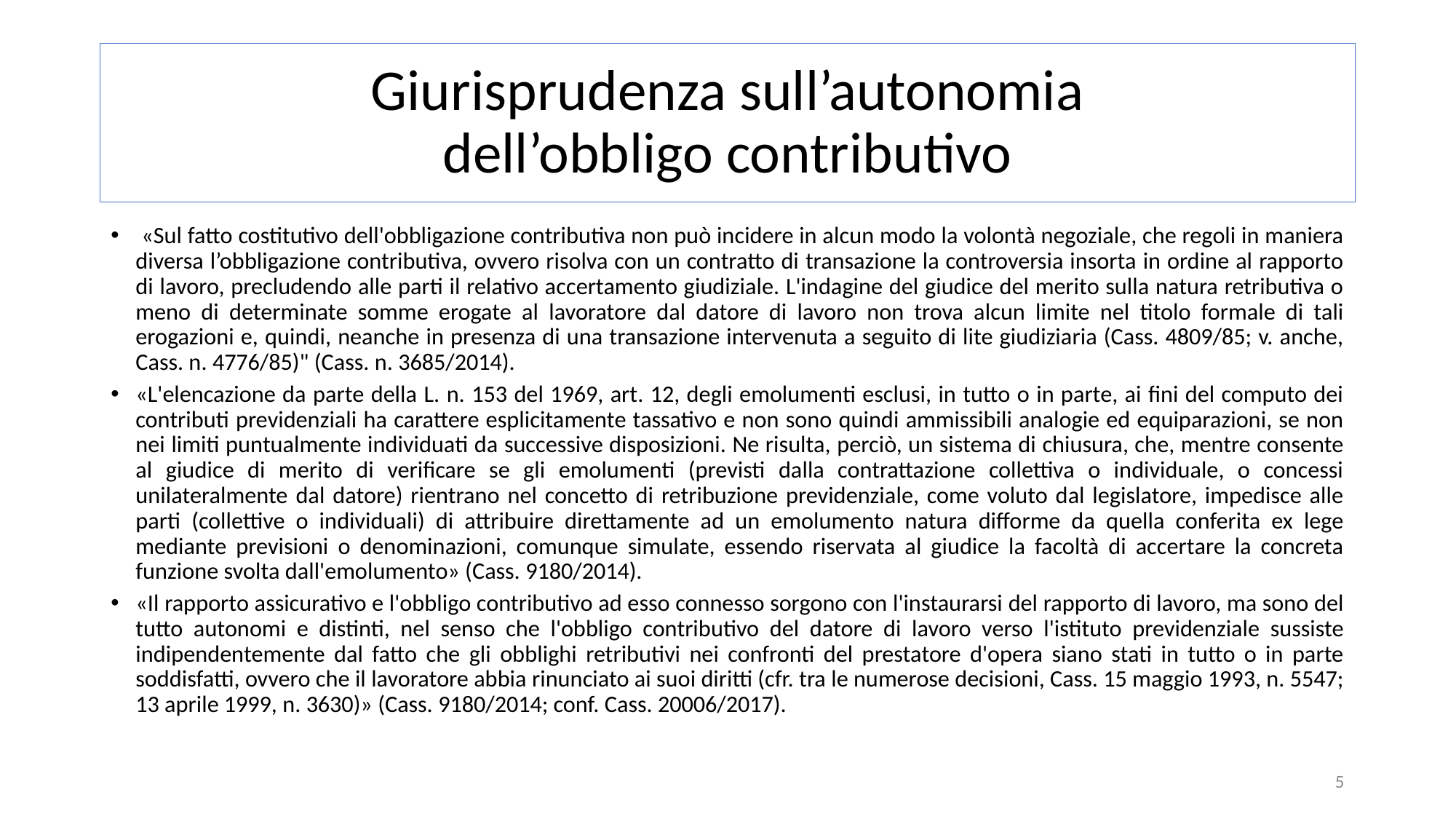

# Giurisprudenza sull’autonomia dell’obbligo contributivo
 «Sul fatto costitutivo dell'obbligazione contributiva non può incidere in alcun modo la volontà negoziale, che regoli in maniera diversa l’obbligazione contributiva, ovvero risolva con un contratto di transazione la controversia insorta in ordine al rapporto di lavoro, precludendo alle parti il relativo accertamento giudiziale. L'indagine del giudice del merito sulla natura retributiva o meno di determinate somme erogate al lavoratore dal datore di lavoro non trova alcun limite nel titolo formale di tali erogazioni e, quindi, neanche in presenza di una transazione intervenuta a seguito di lite giudiziaria (Cass. 4809/85; v. anche, Cass. n. 4776/85)" (Cass. n. 3685/2014).
«L'elencazione da parte della L. n. 153 del 1969, art. 12, degli emolumenti esclusi, in tutto o in parte, ai fini del computo dei contributi previdenziali ha carattere esplicitamente tassativo e non sono quindi ammissibili analogie ed equiparazioni, se non nei limiti puntualmente individuati da successive disposizioni. Ne risulta, perciò, un sistema di chiusura, che, mentre consente al giudice di merito di verificare se gli emolumenti (previsti dalla contrattazione collettiva o individuale, o concessi unilateralmente dal datore) rientrano nel concetto di retribuzione previdenziale, come voluto dal legislatore, impedisce alle parti (collettive o individuali) di attribuire direttamente ad un emolumento natura difforme da quella conferita ex lege mediante previsioni o denominazioni, comunque simulate, essendo riservata al giudice la facoltà di accertare la concreta funzione svolta dall'emolumento» (Cass. 9180/2014).
«Il rapporto assicurativo e l'obbligo contributivo ad esso connesso sorgono con l'instaurarsi del rapporto di lavoro, ma sono del tutto autonomi e distinti, nel senso che l'obbligo contributivo del datore di lavoro verso l'istituto previdenziale sussiste indipendentemente dal fatto che gli obblighi retributivi nei confronti del prestatore d'opera siano stati in tutto o in parte soddisfatti, ovvero che il lavoratore abbia rinunciato ai suoi diritti (cfr. tra le numerose decisioni, Cass. 15 maggio 1993, n. 5547; 13 aprile 1999, n. 3630)» (Cass. 9180/2014; conf. Cass. 20006/2017).

5